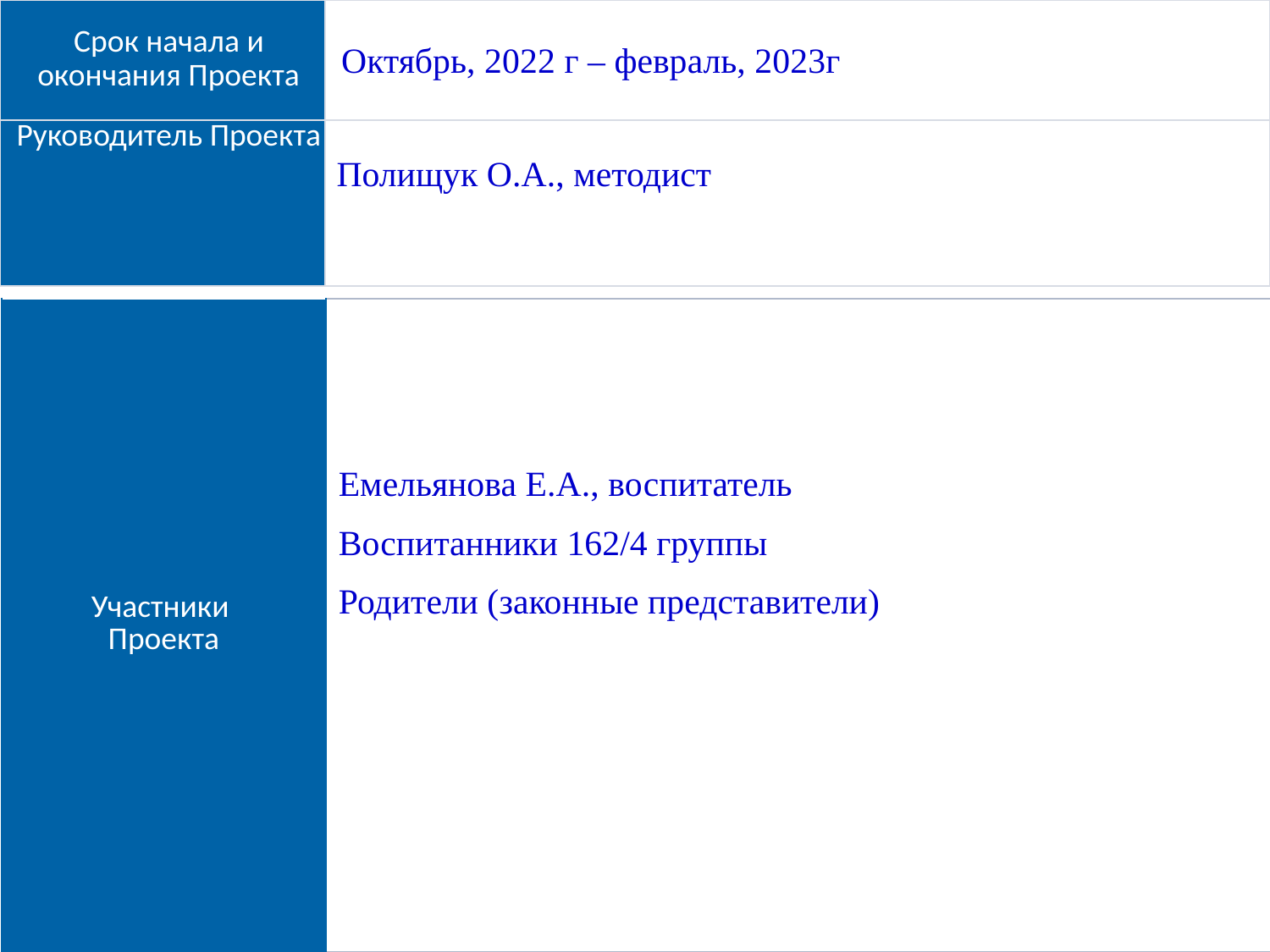

| Срок начала и окончания Проекта | Октябрь, 2022 г – февраль, 2023г |
| --- | --- |
| Руководитель Проекта | Полищук О.А., методист |
| Участники Проекта | Емельянова Е.А., воспитатель Воспитанники 162/4 группы Родители (законные представители) |
| --- | --- |
2